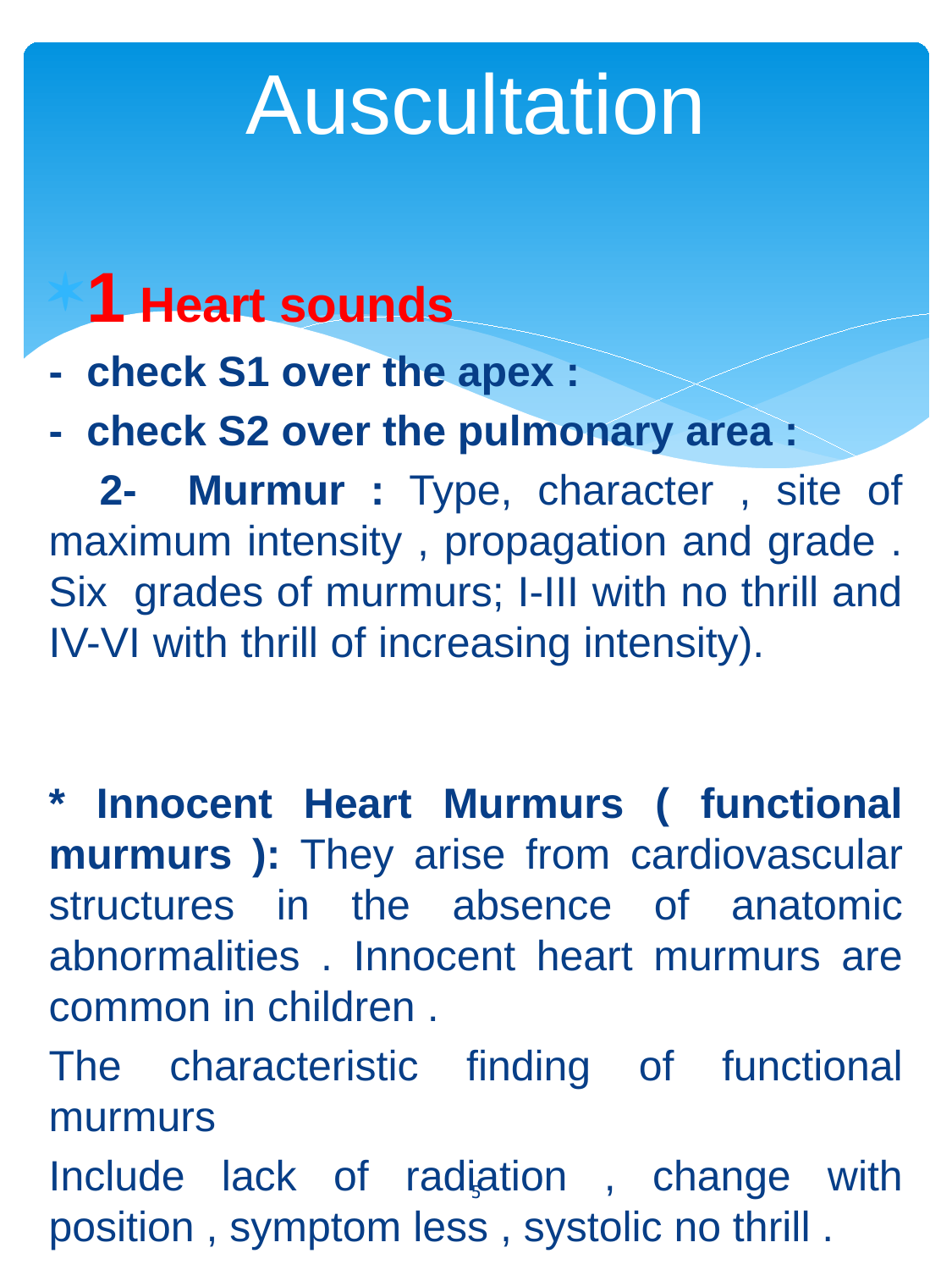

# Auscultation
1 Heart sounds
-  check S1 over the apex :
-  check S2 over the pulmonary area :
  2-  Murmur : Type, character , site of maximum intensity , propagation and grade . Six  grades of murmurs; I-III with no thrill and IV-VI with thrill of increasing intensity).
* Innocent Heart Murmurs ( functional murmurs ): They arise from cardiovascular structures in the absence of anatomic abnormalities . Innocent heart murmurs are common in children .
The characteristic finding of functional murmurs
Include lack of radiation , change with position , symptom less , systolic no thrill .

5